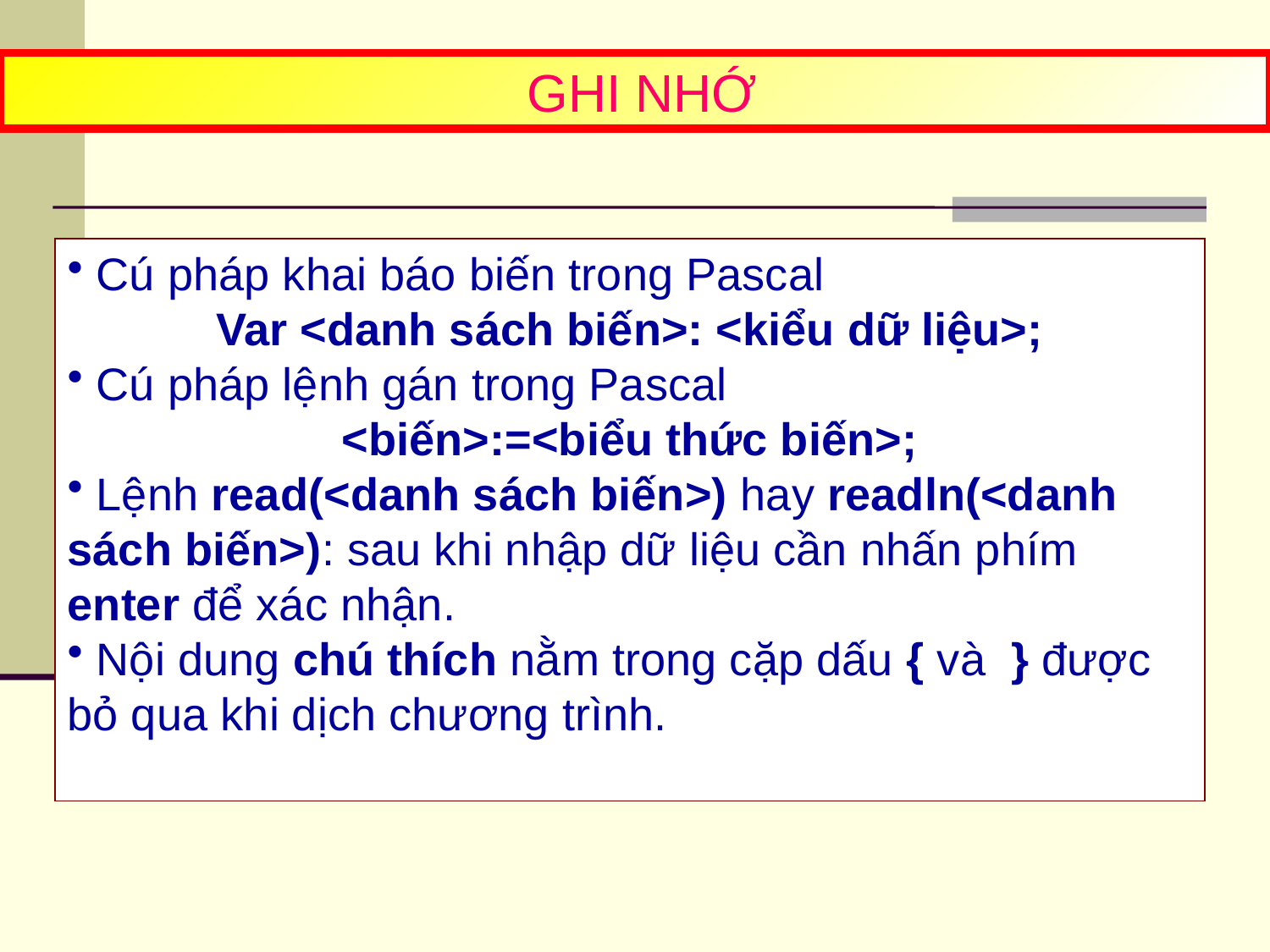

GHI NHỚ
 Cú pháp khai báo biến trong Pascal
Var <danh sách biến>: <kiểu dữ liệu>;
 Cú pháp lệnh gán trong Pascal
<biến>:=<biểu thức biến>;
 Lệnh read(<danh sách biến>) hay readln(<danh sách biến>): sau khi nhập dữ liệu cần nhấn phím enter để xác nhận.
 Nội dung chú thích nằm trong cặp dấu { và  } được bỏ qua khi dịch chương trình.